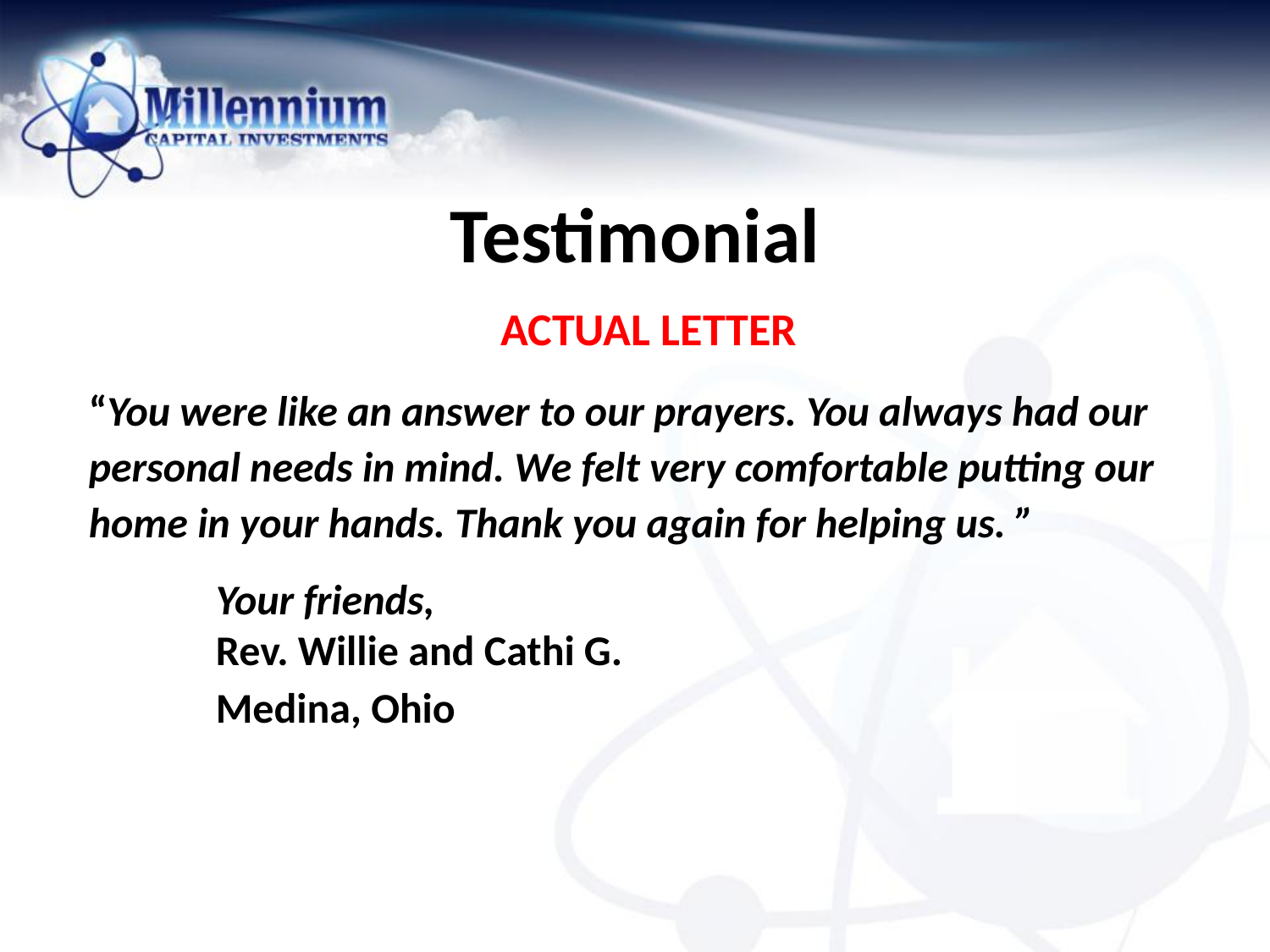

# Testimonial
ACTUAL LETTER
“You were like an answer to our prayers. You always had our personal needs in mind. We felt very comfortable putting our home in your hands. Thank you again for helping us. ”
	Your friends,
	Rev. Willie and Cathi G.
	Medina, Ohio